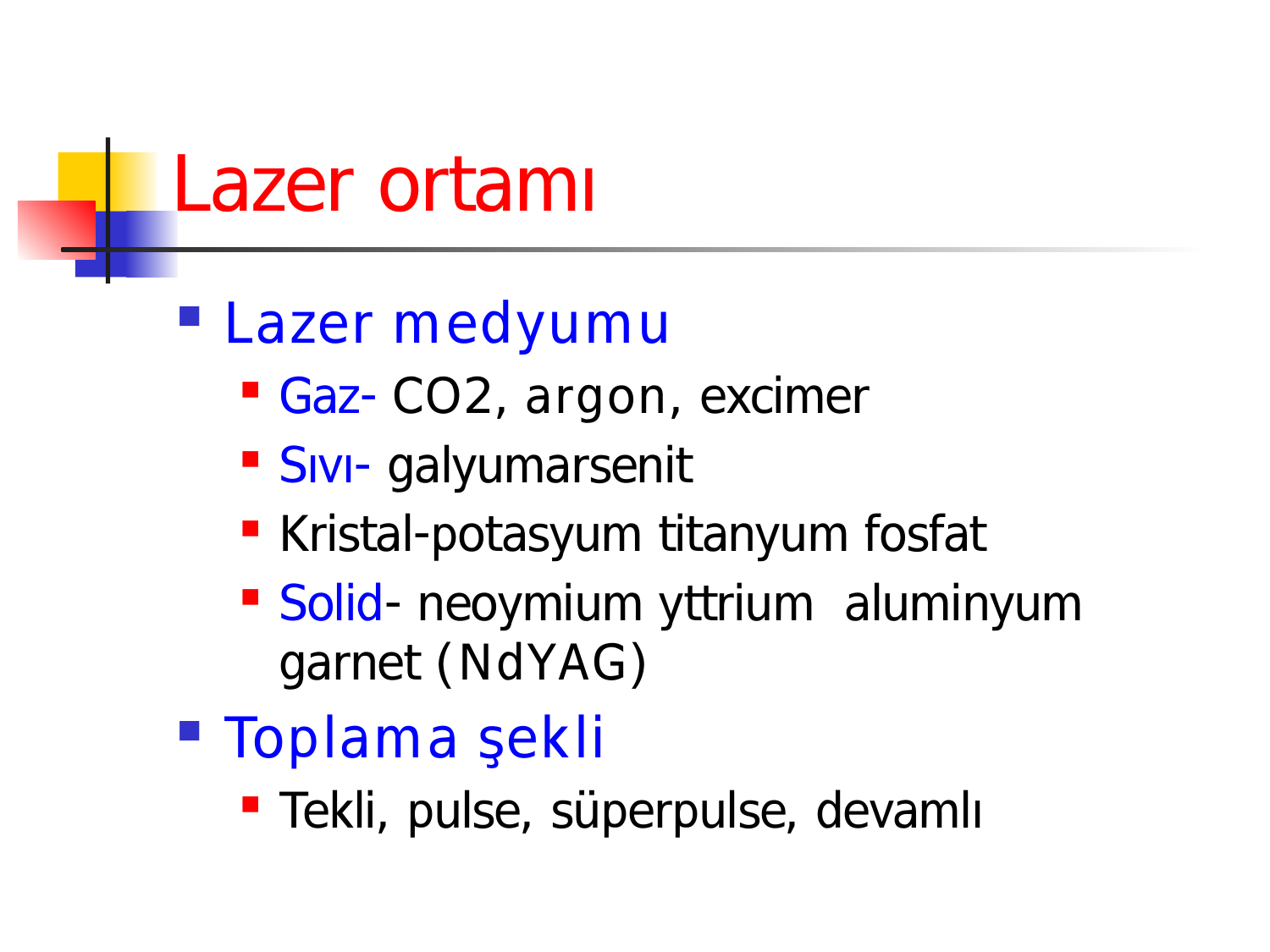

# Lazer ortamı
Lazer medyumu
Gaz- CO2, argon, excimer
Sıvı- galyumarsenit
Kristal-potasyum titanyum fosfat
Solid- neoymium yttrium  aluminyum garnet (NdYAG)
Toplama şekli
Tekli, pulse, süperpulse, devamlı